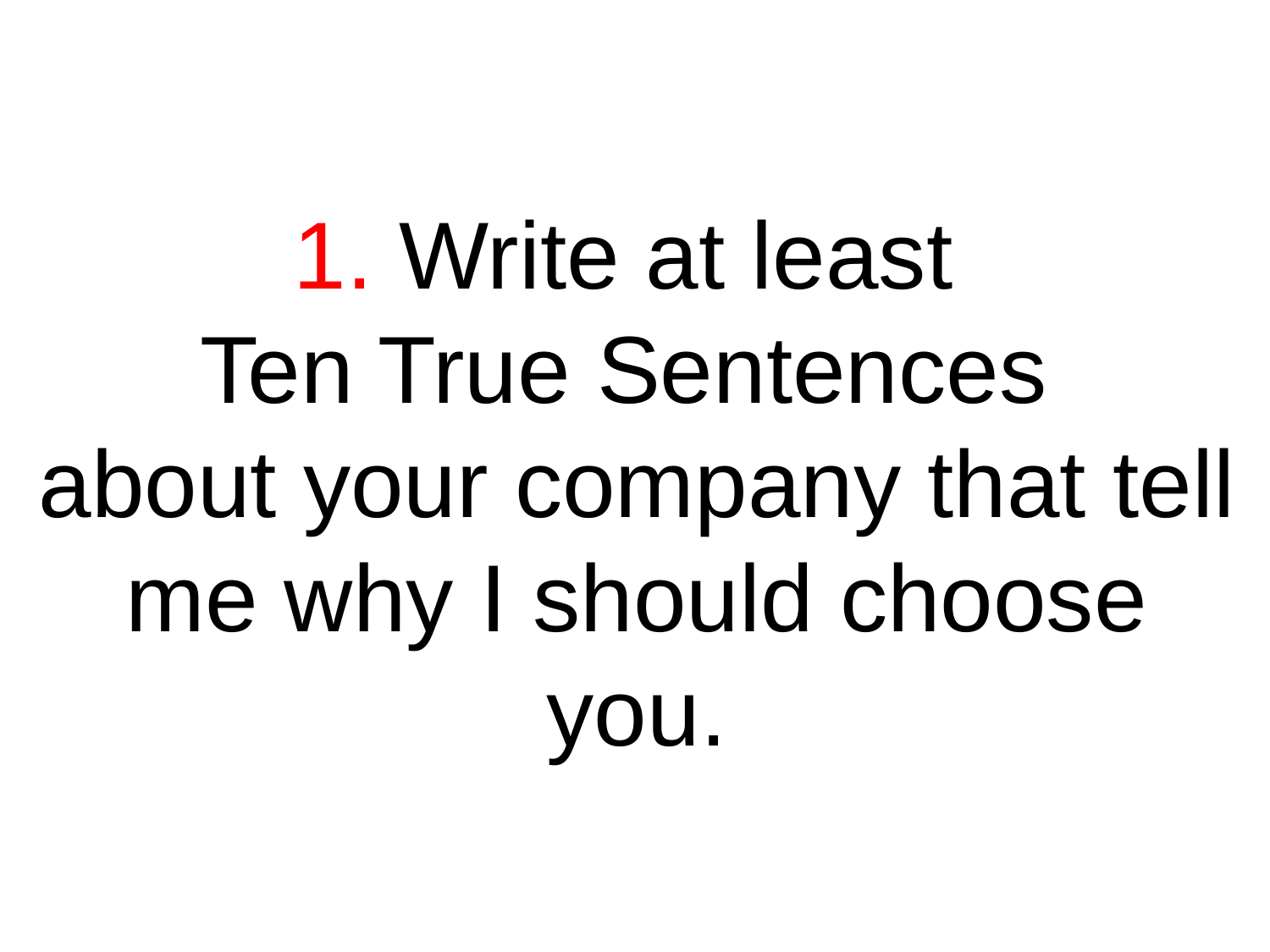

1. Write at least
Ten True Sentences
about your company that tell me why I should choose you.